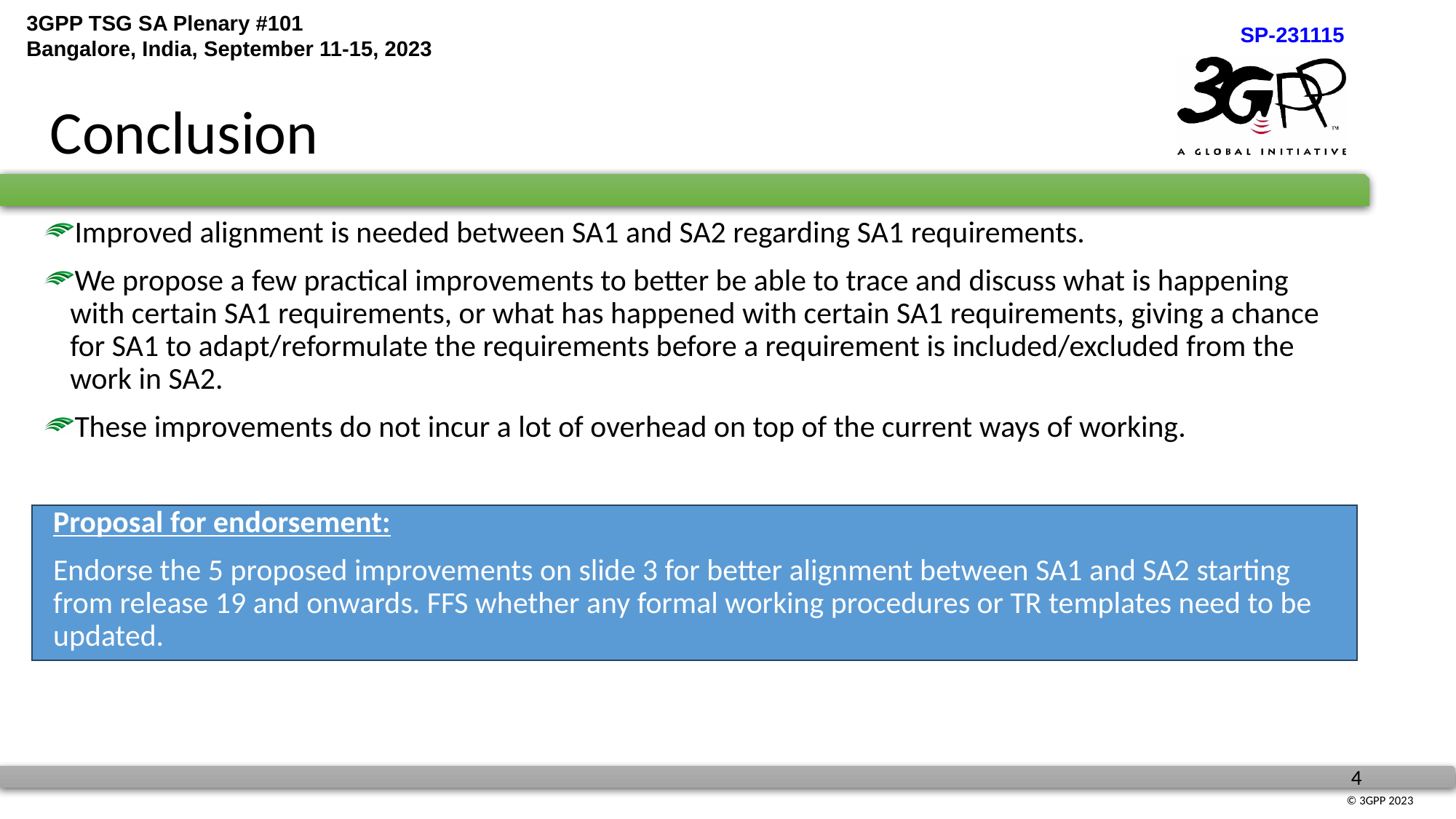

# Conclusion
Improved alignment is needed between SA1 and SA2 regarding SA1 requirements.
We propose a few practical improvements to better be able to trace and discuss what is happening with certain SA1 requirements, or what has happened with certain SA1 requirements, giving a chance for SA1 to adapt/reformulate the requirements before a requirement is included/excluded from the work in SA2.
These improvements do not incur a lot of overhead on top of the current ways of working.

Proposal for endorsement:
Endorse the 5 proposed improvements on slide 3 for better alignment between SA1 and SA2 starting from release 19 and onwards. FFS whether any formal working procedures or TR templates need to be updated.